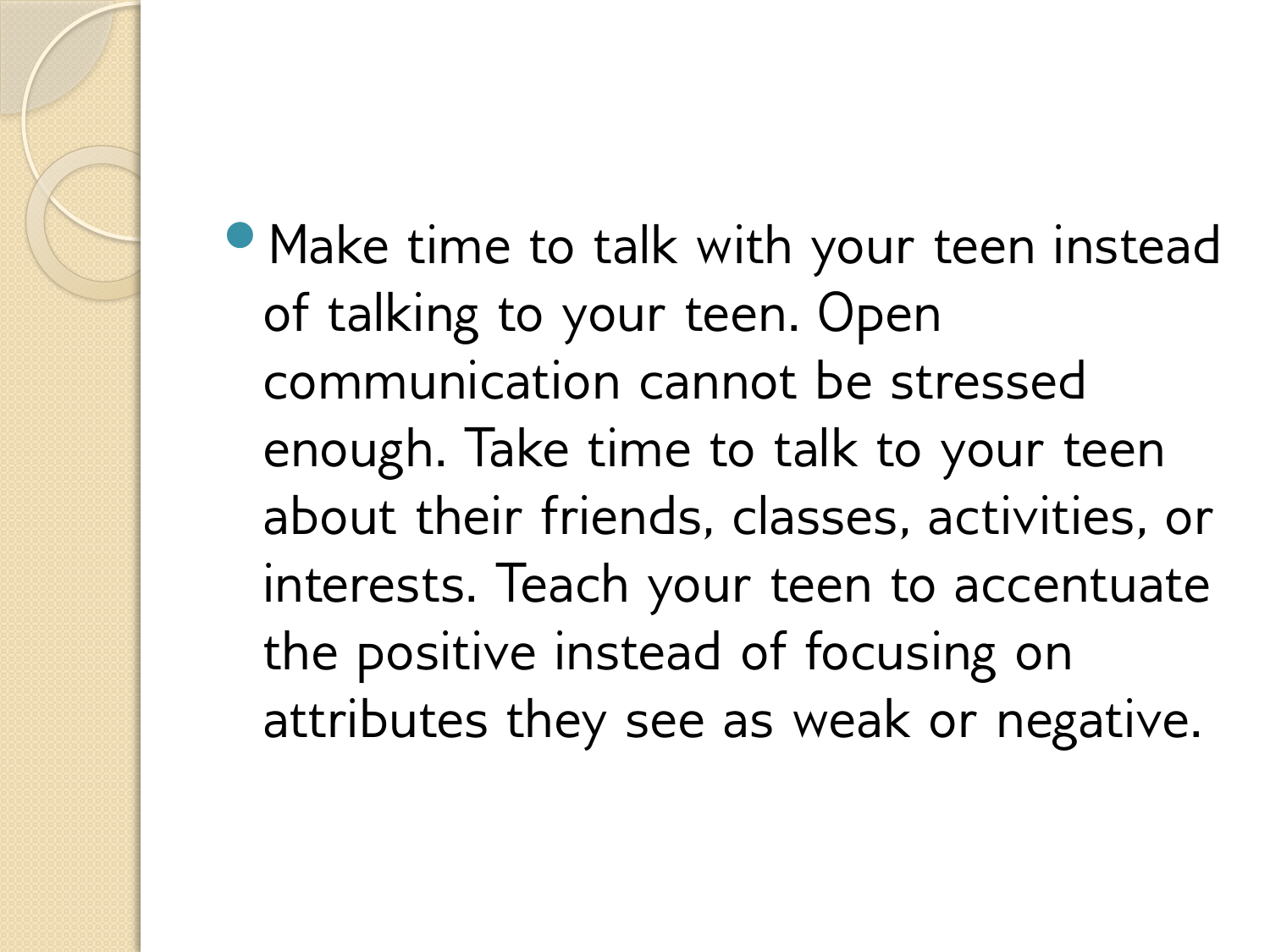

#
Make time to talk with your teen instead of talking to your teen. Open communication cannot be stressed enough. Take time to talk to your teen about their friends, classes, activities, or interests. Teach your teen to accentuate the positive instead of focusing on attributes they see as weak or negative.